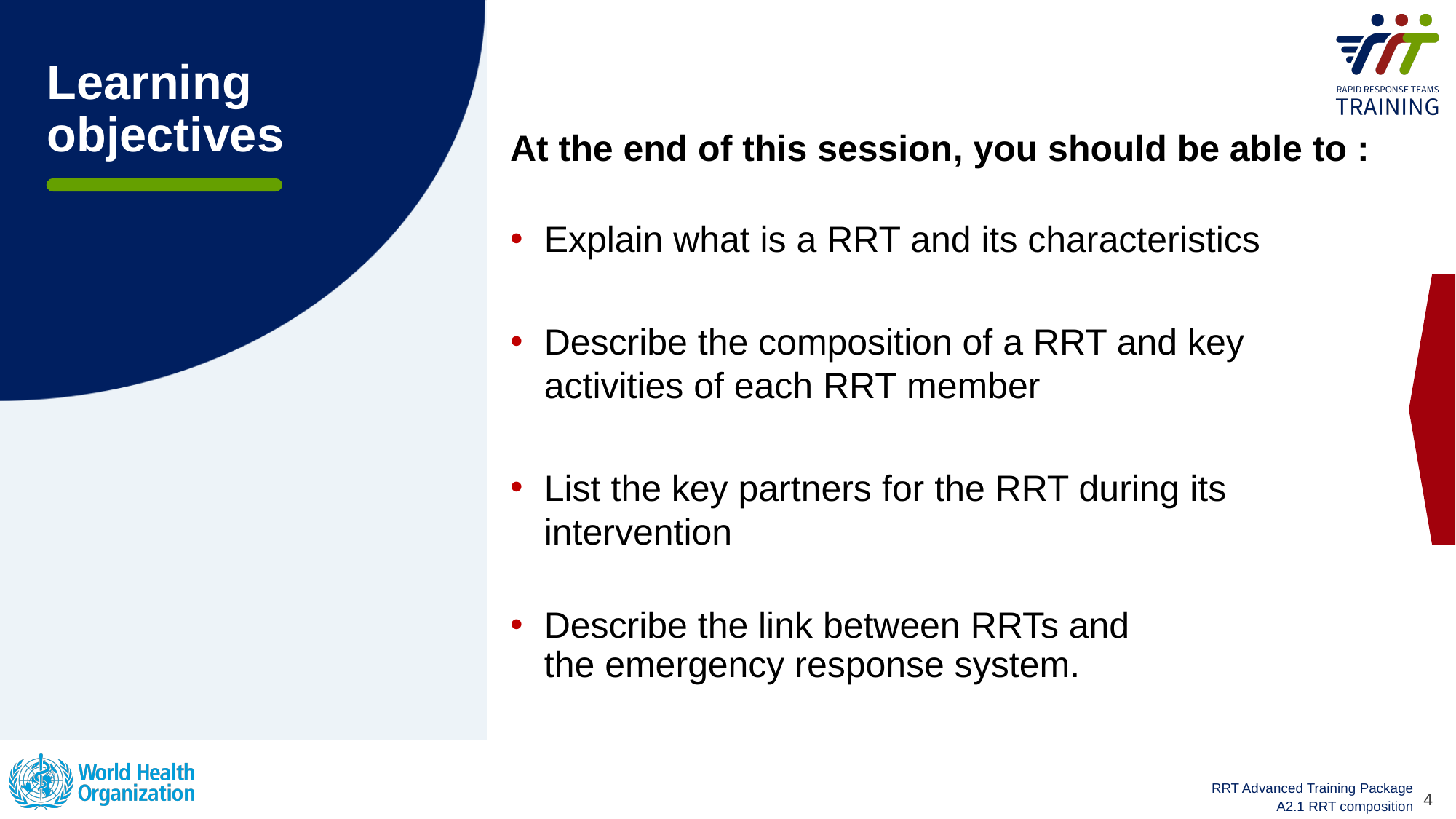

# Learning objectives
At the end of this session, you should be able to :

Explain what is a RRT and its characteristics

Describe the composition of a RRT and key activities of each RRT member

List the key partners for the RRT during its intervention

Describe the link between RRTs and the emergency response system.

4